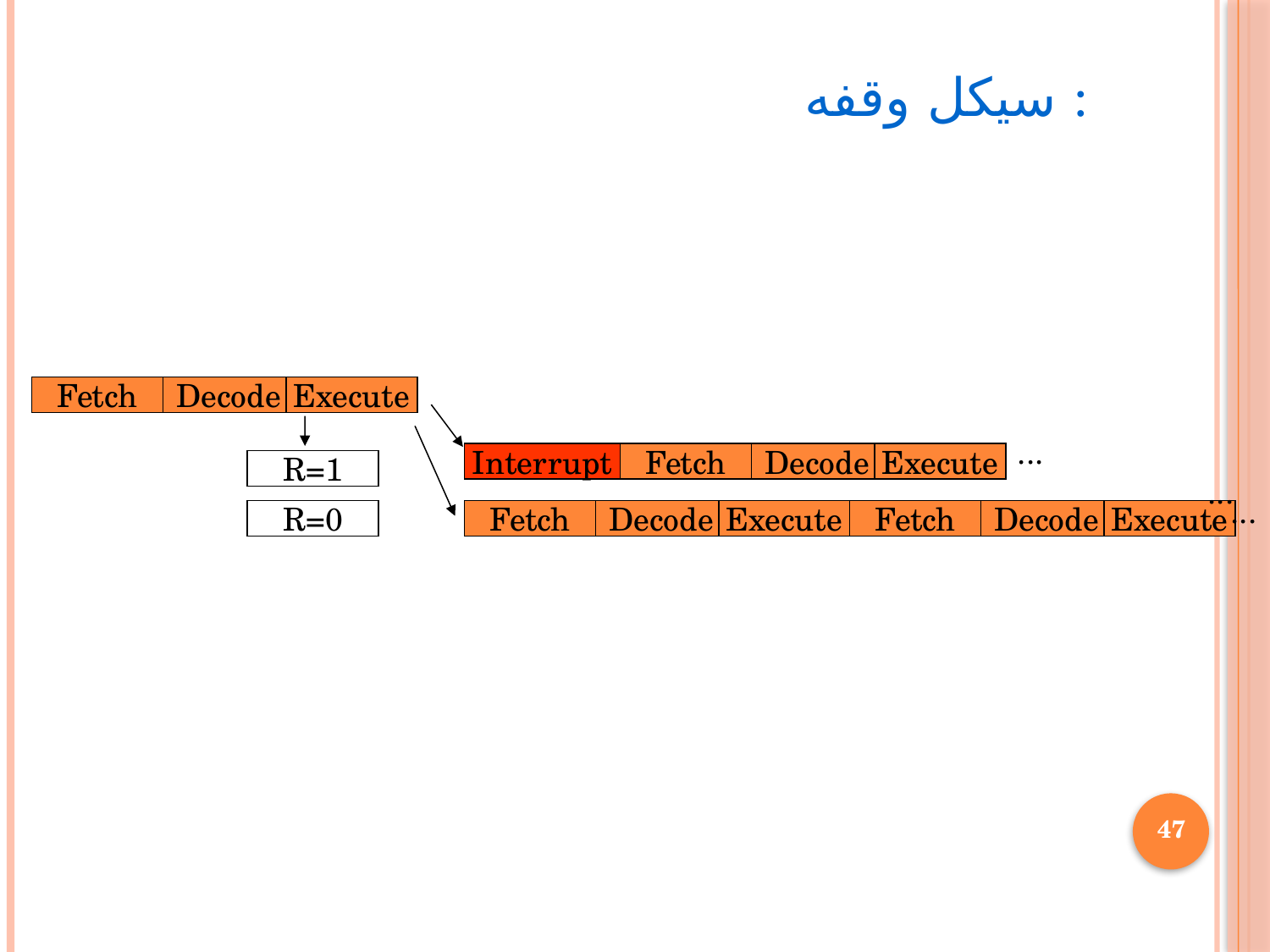

# سیکل وقفه :
Fetch
Decode
Execute

...
Interrupt
Fetch
Decode
Execute
R=1
...
...
R=0
Fetch
Decode
Execute
Fetch
Decode
Execute
47